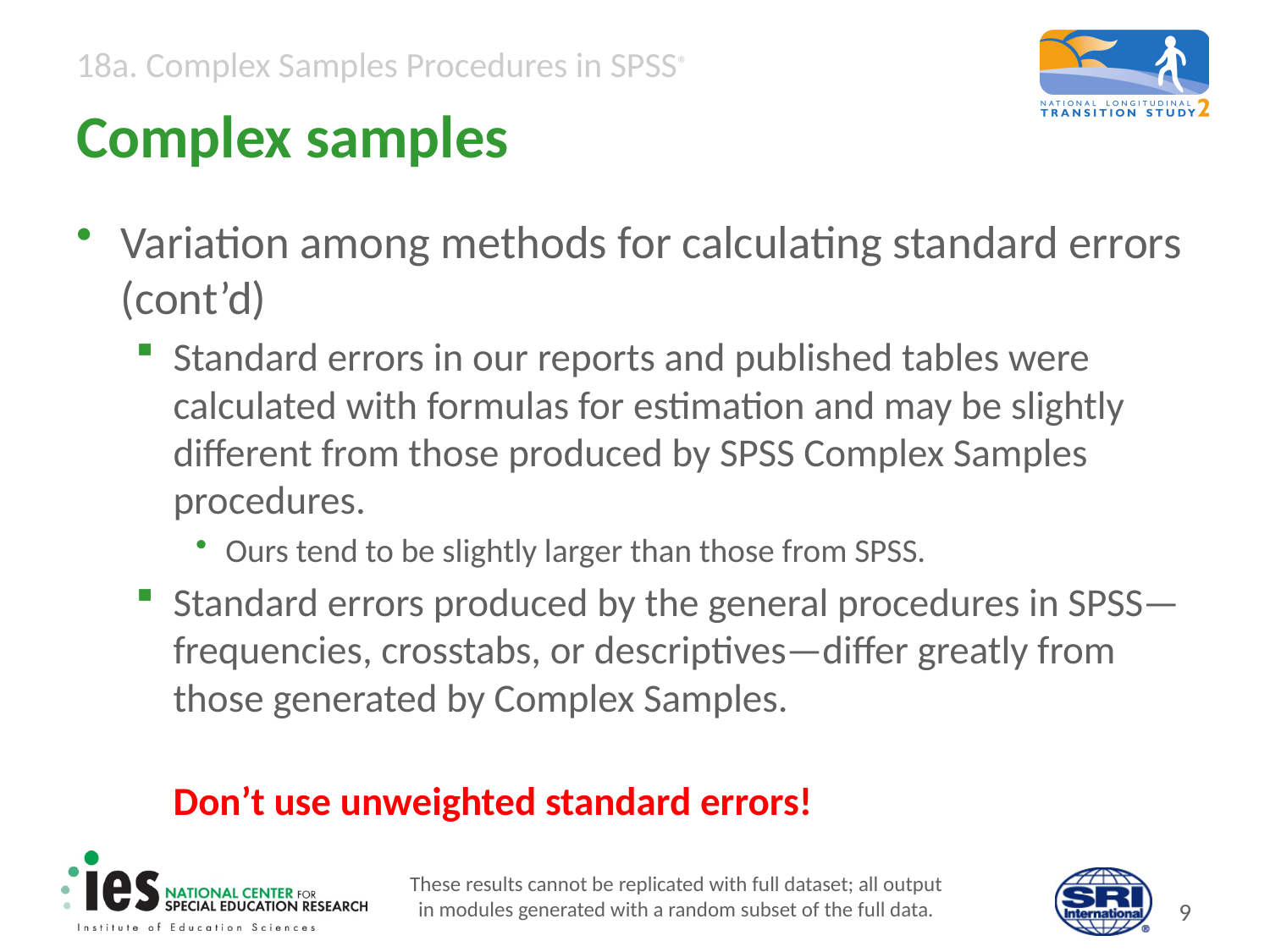

# Complex samples
Variation among methods for calculating standard errors (cont’d)
Standard errors in our reports and published tables were calculated with formulas for estimation and may be slightly different from those produced by SPSS Complex Samples procedures.
Ours tend to be slightly larger than those from SPSS.
Standard errors produced by the general procedures in SPSS—frequencies, crosstabs, or descriptives—differ greatly from those generated by Complex Samples.
	Don’t use unweighted standard errors!
These results cannot be replicated with full dataset; all output
in modules generated with a random subset of the full data.
9